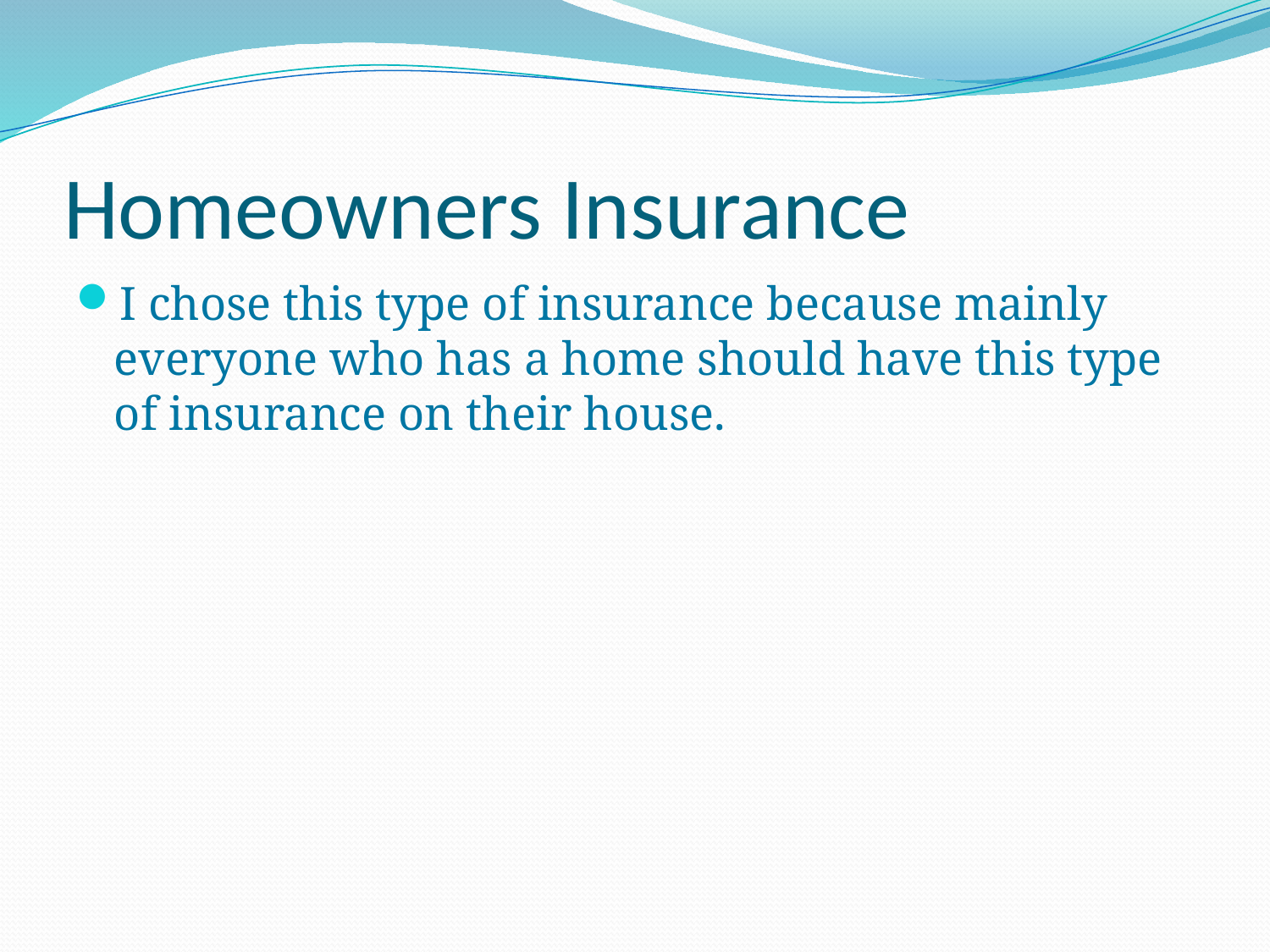

# Homeowners Insurance
I chose this type of insurance because mainly everyone who has a home should have this type of insurance on their house.